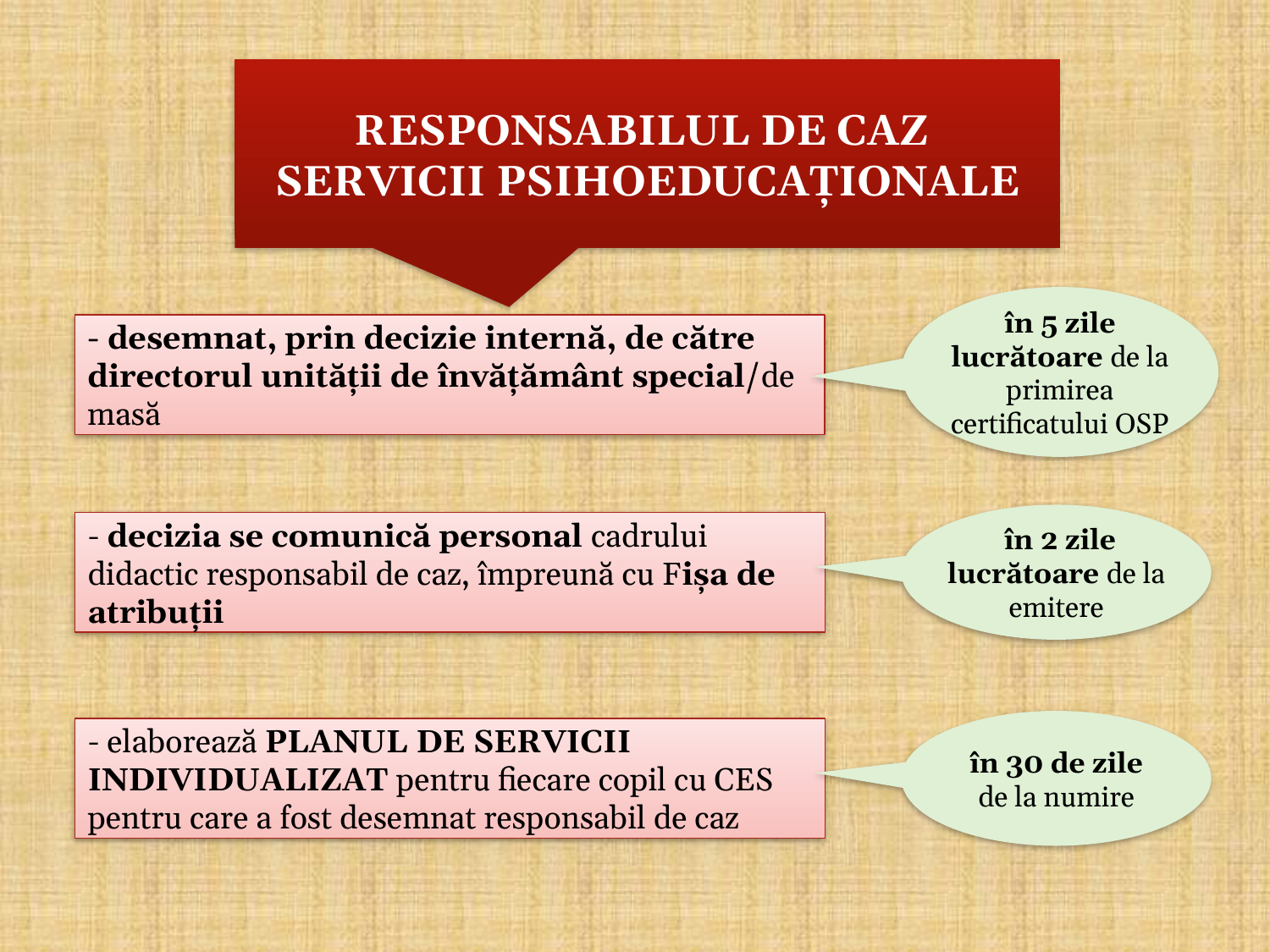

RESPONSABILUL DE CAZ
SERVICII PSIHOEDUCAȚIONALE
în 5 zile lucrătoare de la primirea certificatului OSP
- desemnat, prin decizie internă, de către directorul unităţii de învăţământ special/de masă
 în 2 zile lucrătoare de la emitere
- decizia se comunică personal cadrului didactic responsabil de caz, împreună cu Fișa de atribuții
 în 30 de zile
de la numire
- elaborează PLANUL DE SERVICII INDIVIDUALIZAT pentru fiecare copil cu CES pentru care a fost desemnat responsabil de caz